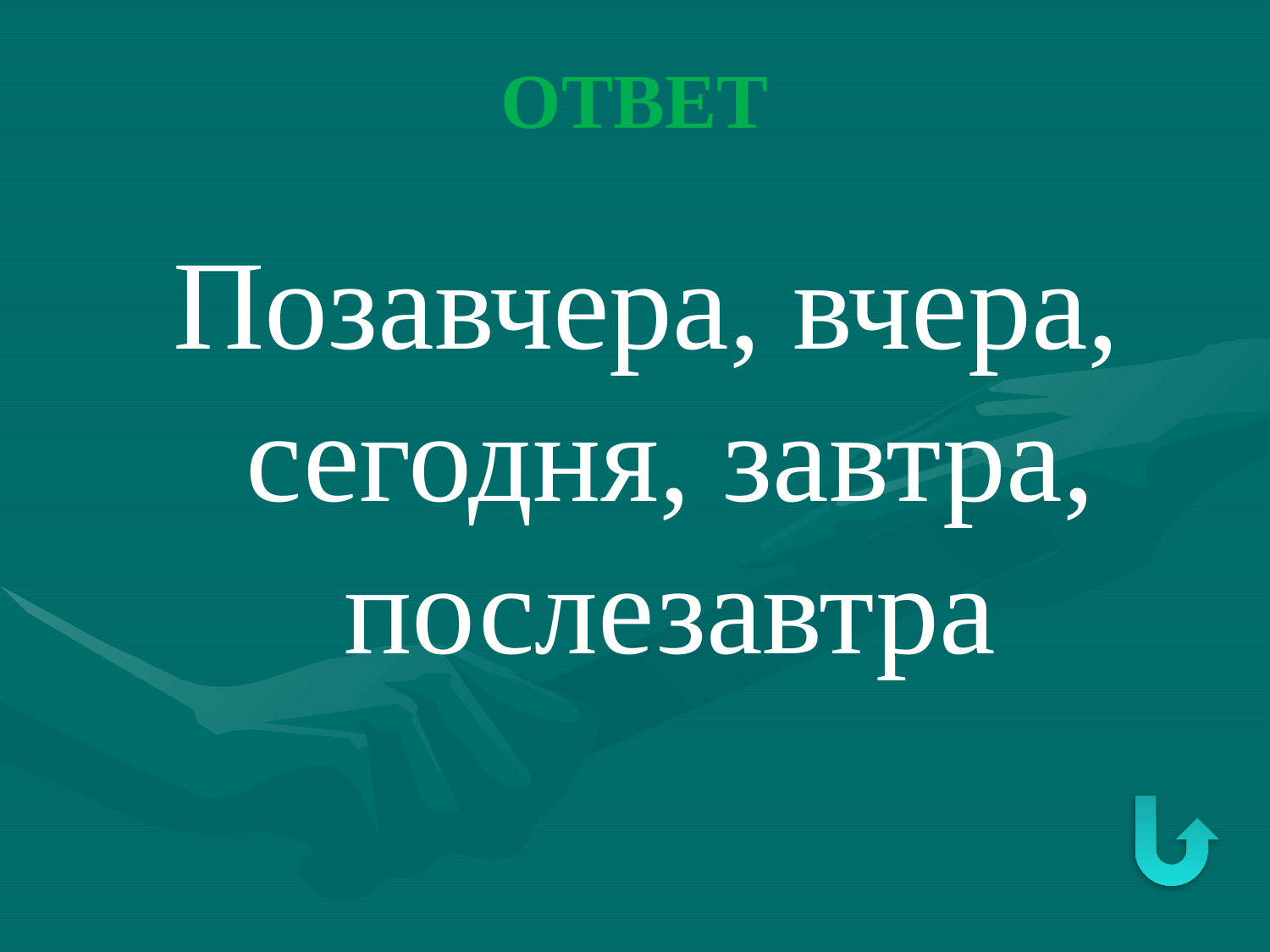

# ОТВЕТ
Позавчера, вчера, сегодня, завтра, послезавтра